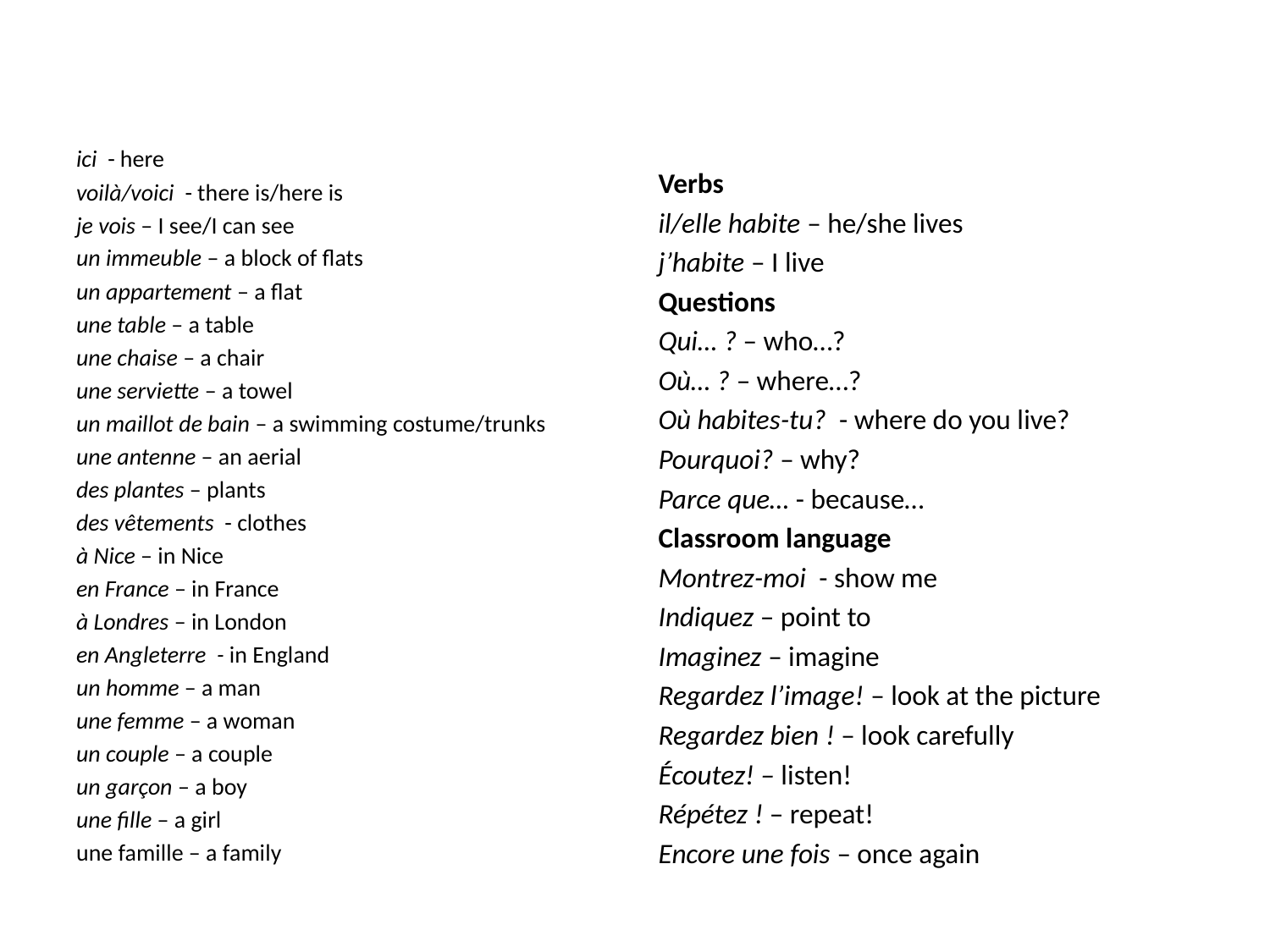

ici  - here
voilà/voici  - there is/here is
je vois – I see/I can see
un immeuble – a block of flats
un appartement – a flat
une table – a table
une chaise – a chair
une serviette – a towel
un maillot de bain – a swimming costume/trunks
une antenne – an aerial
des plantes – plants
des vêtements  - clothes
à Nice – in Nice
en France – in France
à Londres – in London
en Angleterre  - in England
un homme – a man
une femme – a woman
un couple – a couple
un garçon – a boy
une fille – a girl
une famille – a family

Verbs
il/elle habite – he/she lives
j’habite – I live
Questions
Qui… ? – who…?
Où… ? – where…?
Où habites-tu?  - where do you live?
Pourquoi? – why?
Parce que… - because…
Classroom language
Montrez-moi  - show me
Indiquez – point to
Imaginez – imagine
Regardez l’image! – look at the picture
Regardez bien ! – look carefully
Écoutez! – listen!
Répétez ! – repeat!
Encore une fois – once again